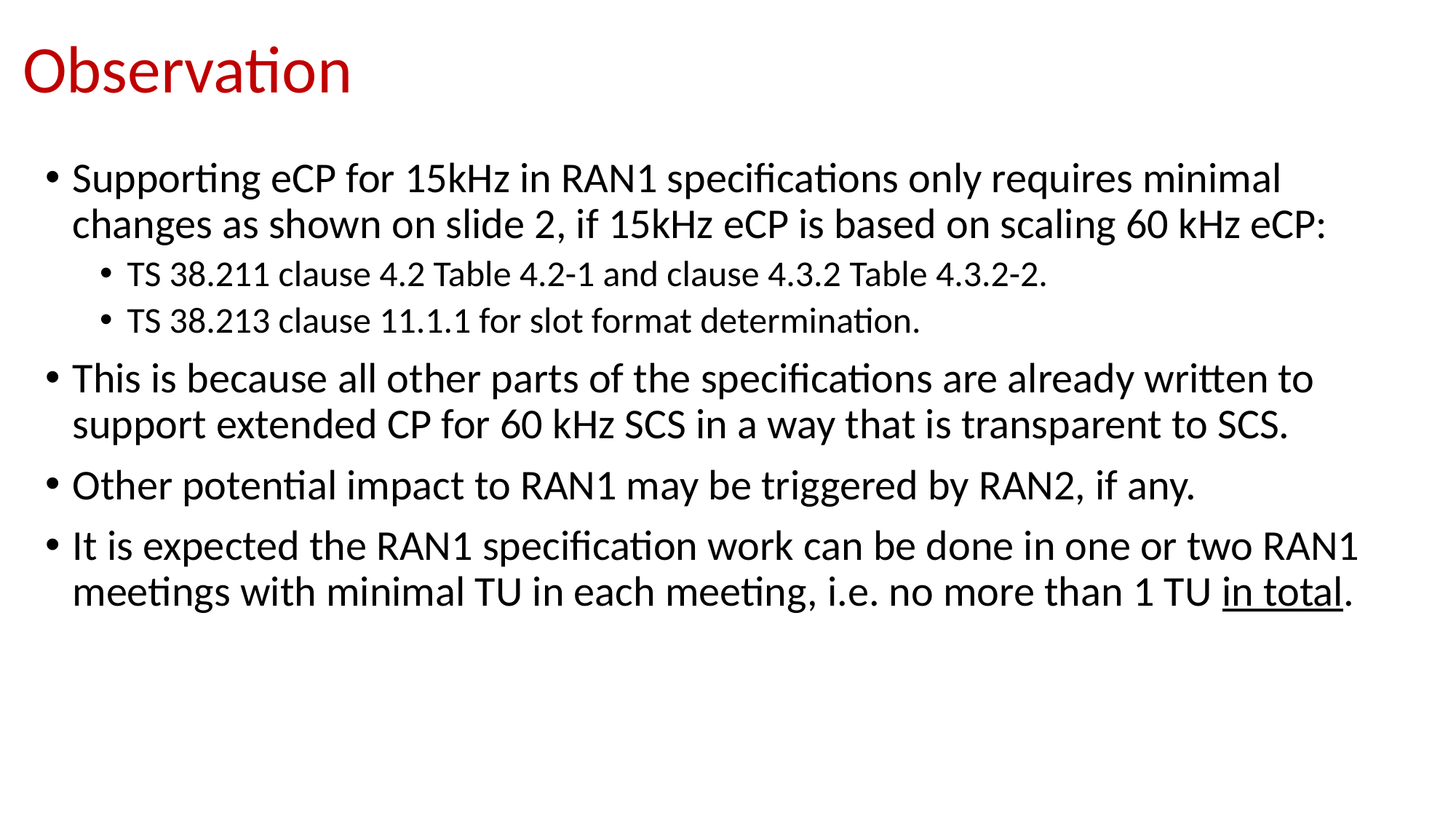

# Observation
Supporting eCP for 15kHz in RAN1 specifications only requires minimal changes as shown on slide 2, if 15kHz eCP is based on scaling 60 kHz eCP:
TS 38.211 clause 4.2 Table 4.2-1 and clause 4.3.2 Table 4.3.2-2.
TS 38.213 clause 11.1.1 for slot format determination.
This is because all other parts of the specifications are already written to support extended CP for 60 kHz SCS in a way that is transparent to SCS.
Other potential impact to RAN1 may be triggered by RAN2, if any.
It is expected the RAN1 specification work can be done in one or two RAN1 meetings with minimal TU in each meeting, i.e. no more than 1 TU in total.